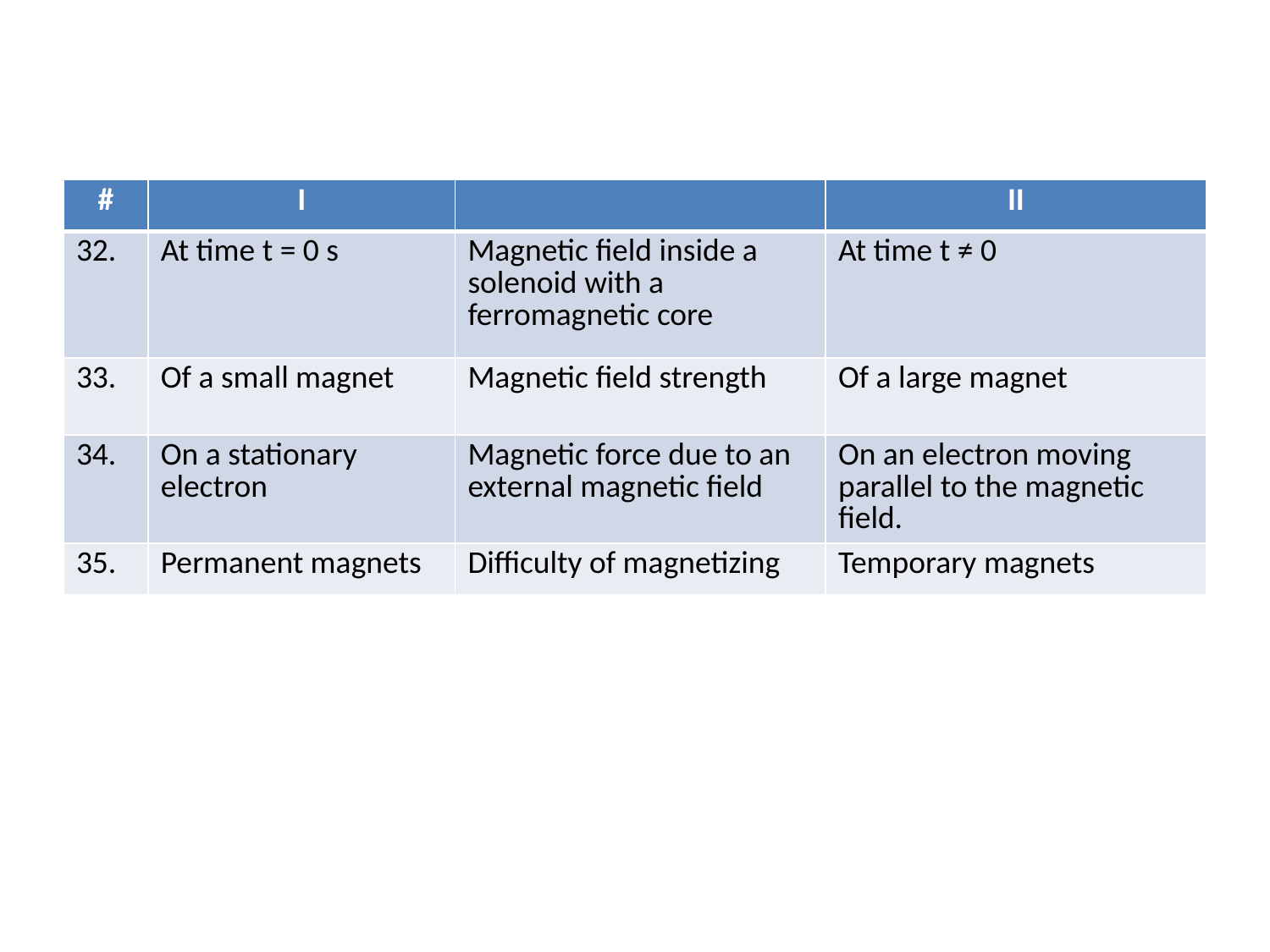

| # | I |  | II |
| --- | --- | --- | --- |
| 32. | At time t = 0 s | Magnetic field inside a solenoid with a ferromagnetic core | At time t ≠ 0 |
| 33. | Of a small magnet | Magnetic field strength | Of a large magnet |
| 34. | On a stationary electron | Magnetic force due to an external magnetic field | On an electron moving parallel to the magnetic field. |
| 35. | Permanent magnets | Difficulty of magnetizing | Temporary magnets |